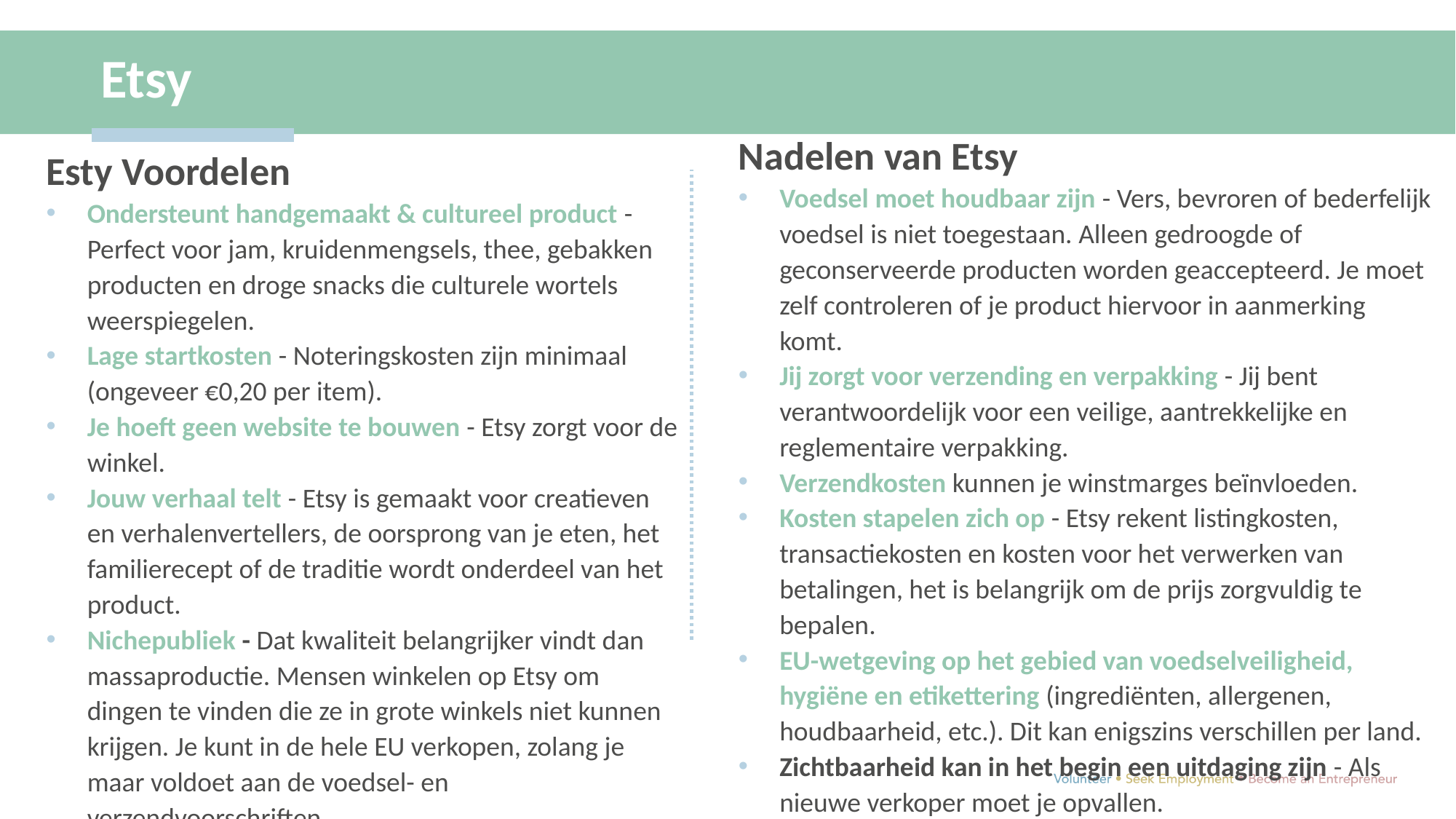

Etsy
Nadelen van Etsy
Voedsel moet houdbaar zijn - Vers, bevroren of bederfelijk voedsel is niet toegestaan. Alleen gedroogde of geconserveerde producten worden geaccepteerd. Je moet zelf controleren of je product hiervoor in aanmerking komt.
Jij zorgt voor verzending en verpakking - Jij bent verantwoordelijk voor een veilige, aantrekkelijke en reglementaire verpakking.
Verzendkosten kunnen je winstmarges beïnvloeden.
Kosten stapelen zich op - Etsy rekent listingkosten, transactiekosten en kosten voor het verwerken van betalingen, het is belangrijk om de prijs zorgvuldig te bepalen.
EU-wetgeving op het gebied van voedselveiligheid, hygiëne en etikettering (ingrediënten, allergenen, houdbaarheid, etc.). Dit kan enigszins verschillen per land.
Zichtbaarheid kan in het begin een uitdaging zijn - Als nieuwe verkoper moet je opvallen.

Esty Voordelen
Ondersteunt handgemaakt & cultureel product - Perfect voor jam, kruidenmengsels, thee, gebakken producten en droge snacks die culturele wortels weerspiegelen.
Lage startkosten - Noteringskosten zijn minimaal (ongeveer €0,20 per item).
Je hoeft geen website te bouwen - Etsy zorgt voor de winkel.
Jouw verhaal telt - Etsy is gemaakt voor creatieven en verhalenvertellers, de oorsprong van je eten, het familierecept of de traditie wordt onderdeel van het product.
Nichepubliek - Dat kwaliteit belangrijker vindt dan massaproductie. Mensen winkelen op Etsy om dingen te vinden die ze in grote winkels niet kunnen krijgen. Je kunt in de hele EU verkopen, zolang je maar voldoet aan de voedsel- en verzendvoorschriften.